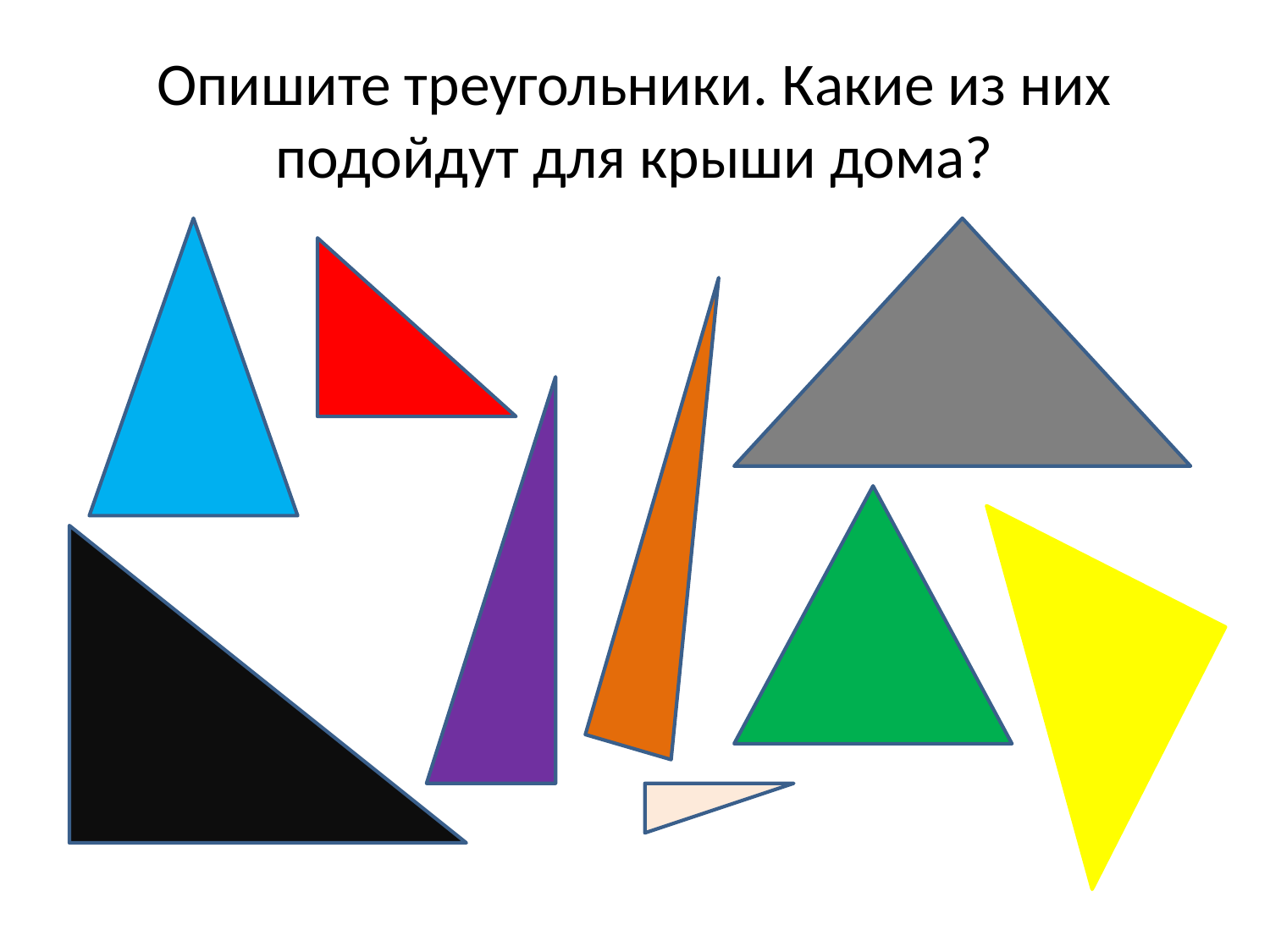

# Опишите треугольники. Какие из них подойдут для крыши дома?